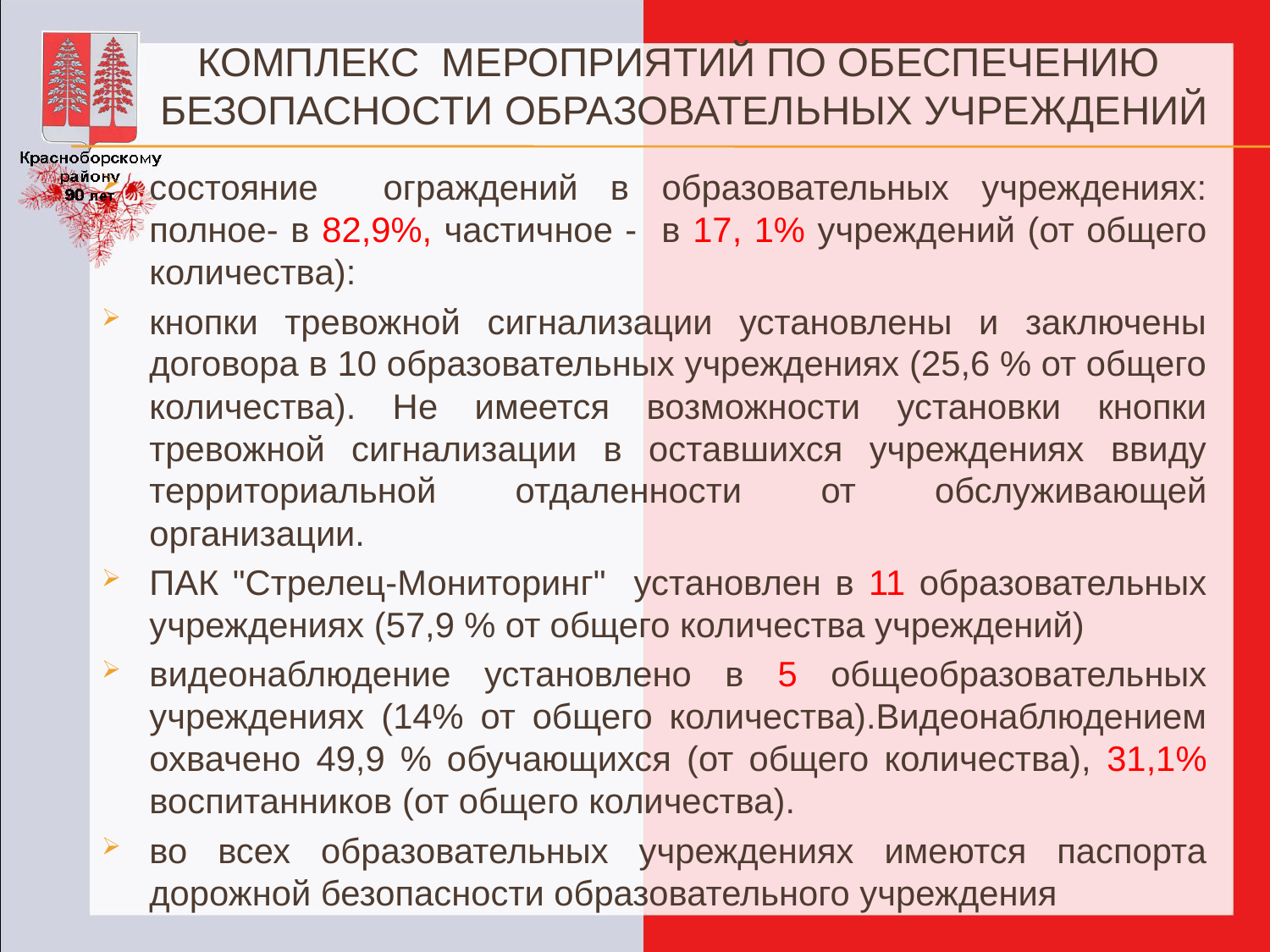

# Комплекс  мероприятий по обеспечению  безопасности образовательных учреждений
состояние  ограждений в образовательных учреждениях: полное- в 82,9%, частичное -  в 17, 1% учреждений (от общего количества):
кнопки тревожной сигнализации установлены и заключены договора в 10 образовательных учреждениях (25,6 % от общего количества). Не имеется возможности установки кнопки тревожной сигнализации в оставшихся учреждениях ввиду территориальной отдаленности от обслуживающей организации.
ПАК "Стрелец-Мониторинг"  установлен в 11 образовательных учреждениях (57,9 % от общего количества учреждений)
видеонаблюдение установлено в 5 общеобразовательных учреждениях (14% от общего количества).Видеонаблюдением охвачено 49,9 % обучающихся (от общего количества), 31,1% воспитанников (от общего количества).
во всех образовательных учреждениях имеются паспорта дорожной безопасности образовательного учреждения